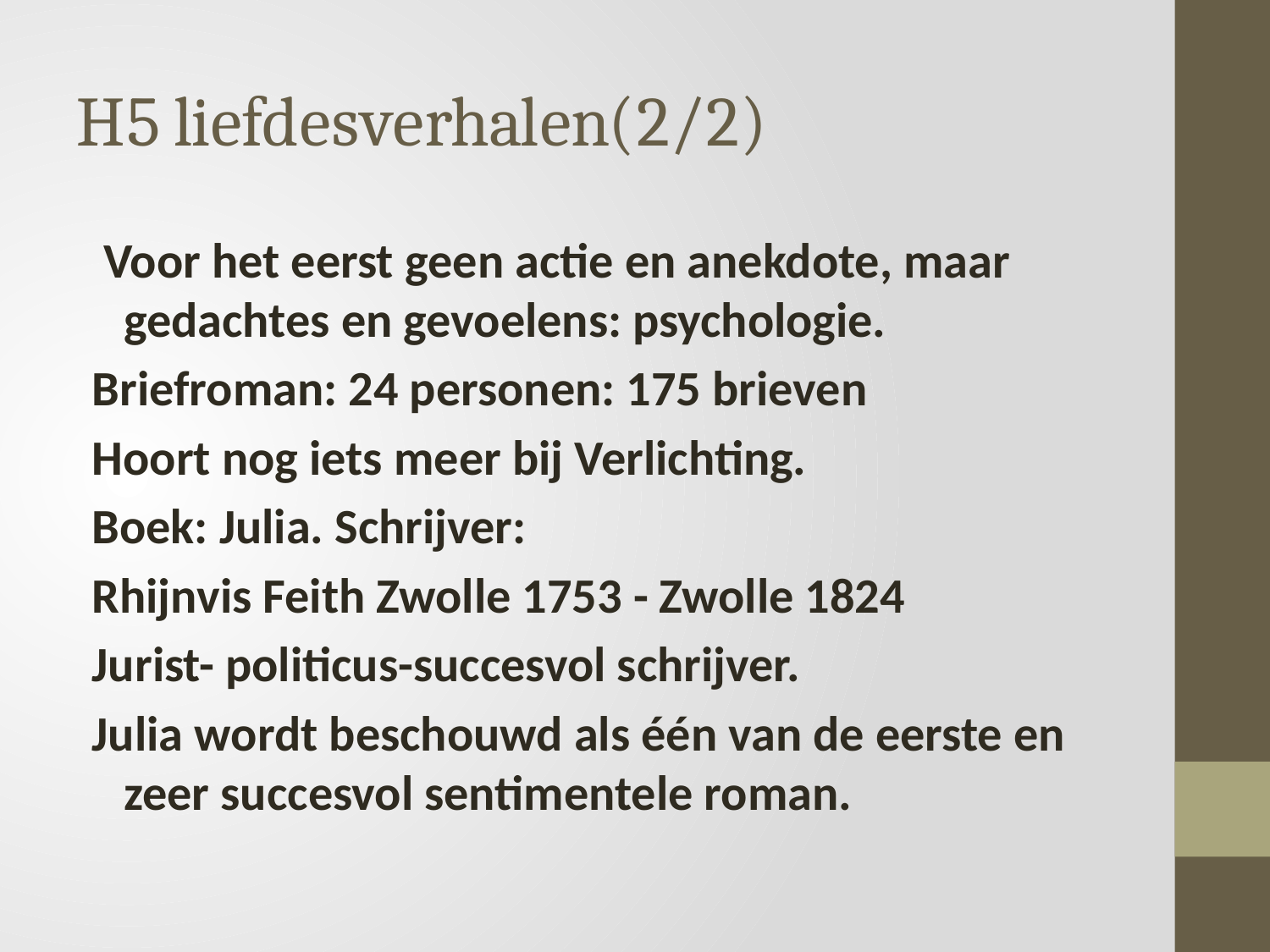

# H5 liefdesverhalen(2/2)
 Voor het eerst geen actie en anekdote, maar gedachtes en gevoelens: psychologie.
Briefroman: 24 personen: 175 brieven
Hoort nog iets meer bij Verlichting.
Boek: Julia. Schrijver:
Rhijnvis Feith Zwolle 1753 - Zwolle 1824
Jurist- politicus-succesvol schrijver.
Julia wordt beschouwd als één van de eerste en zeer succesvol sentimentele roman.